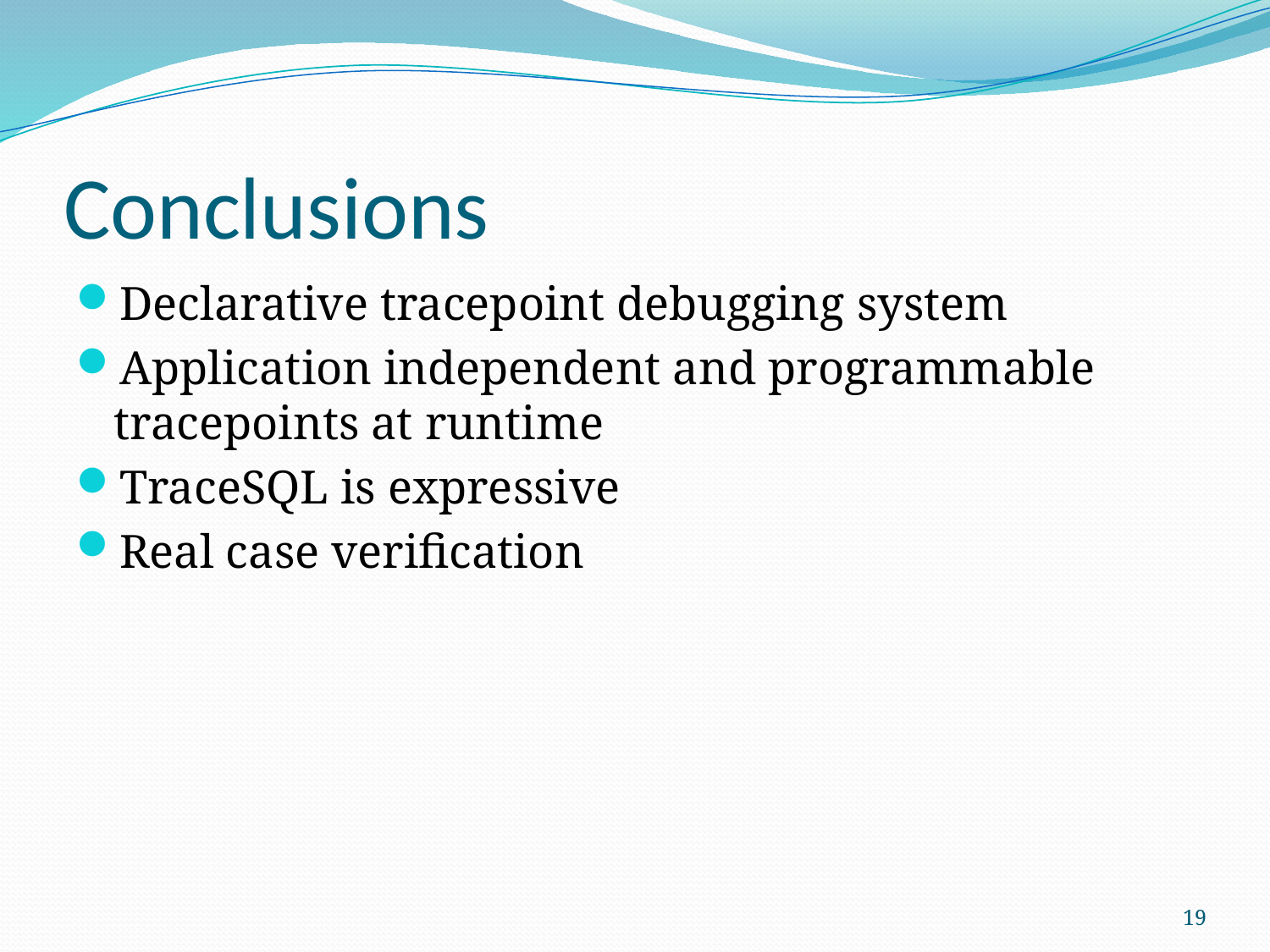

# Conclusions
Declarative tracepoint debugging system
Application independent and programmable tracepoints at runtime
TraceSQL is expressive
Real case verification

19